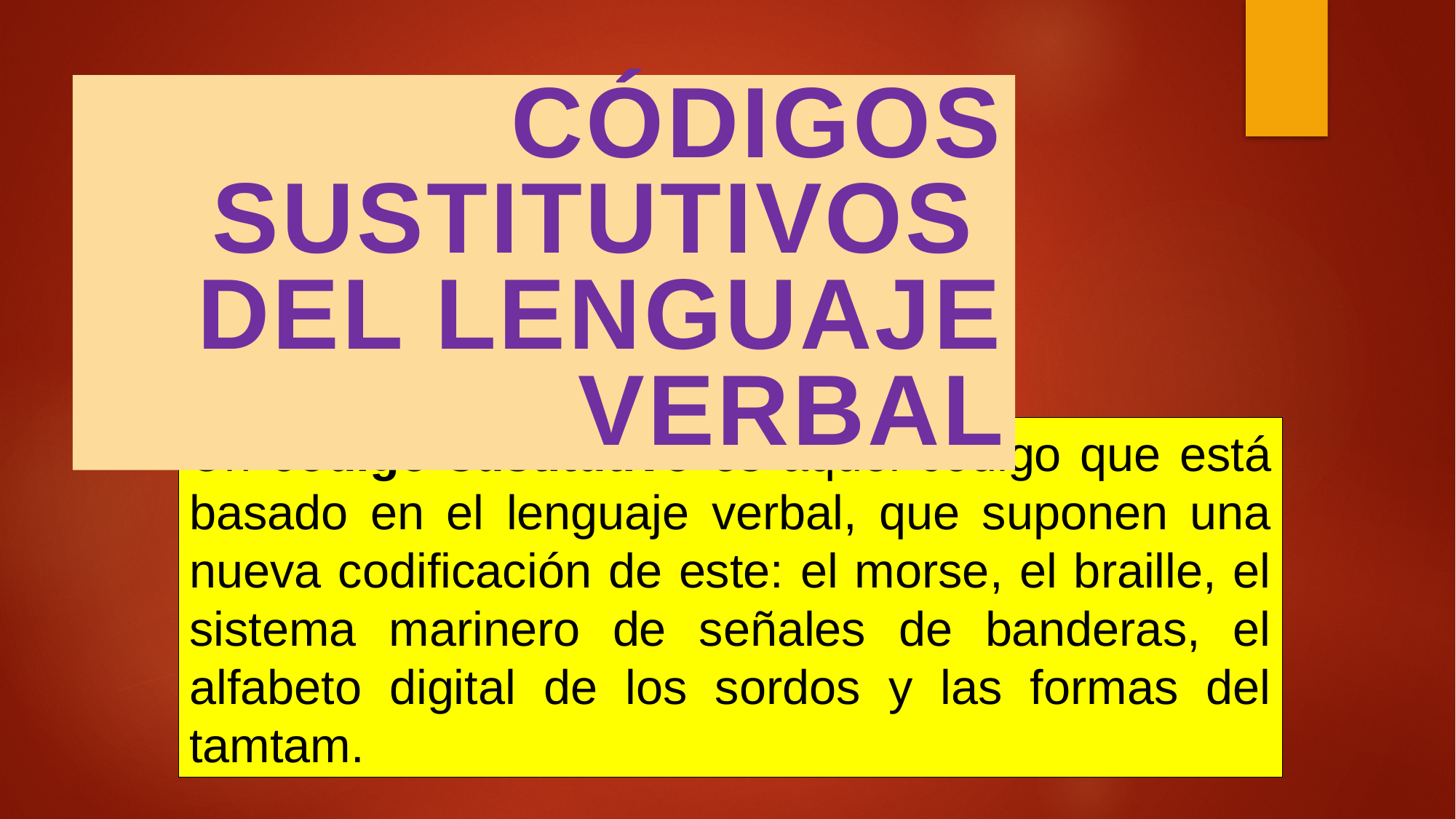

CÓDIGOS SUSTITUTIVOS
DEL LENGUAJE VERBAL
Un código sustitutivo es aquel código que está basado en el lenguaje verbal, que suponen una nueva codificación de este: el morse, el braille, el sistema marinero de señales de banderas, el alfabeto digital de los sordos y las formas del tamtam.